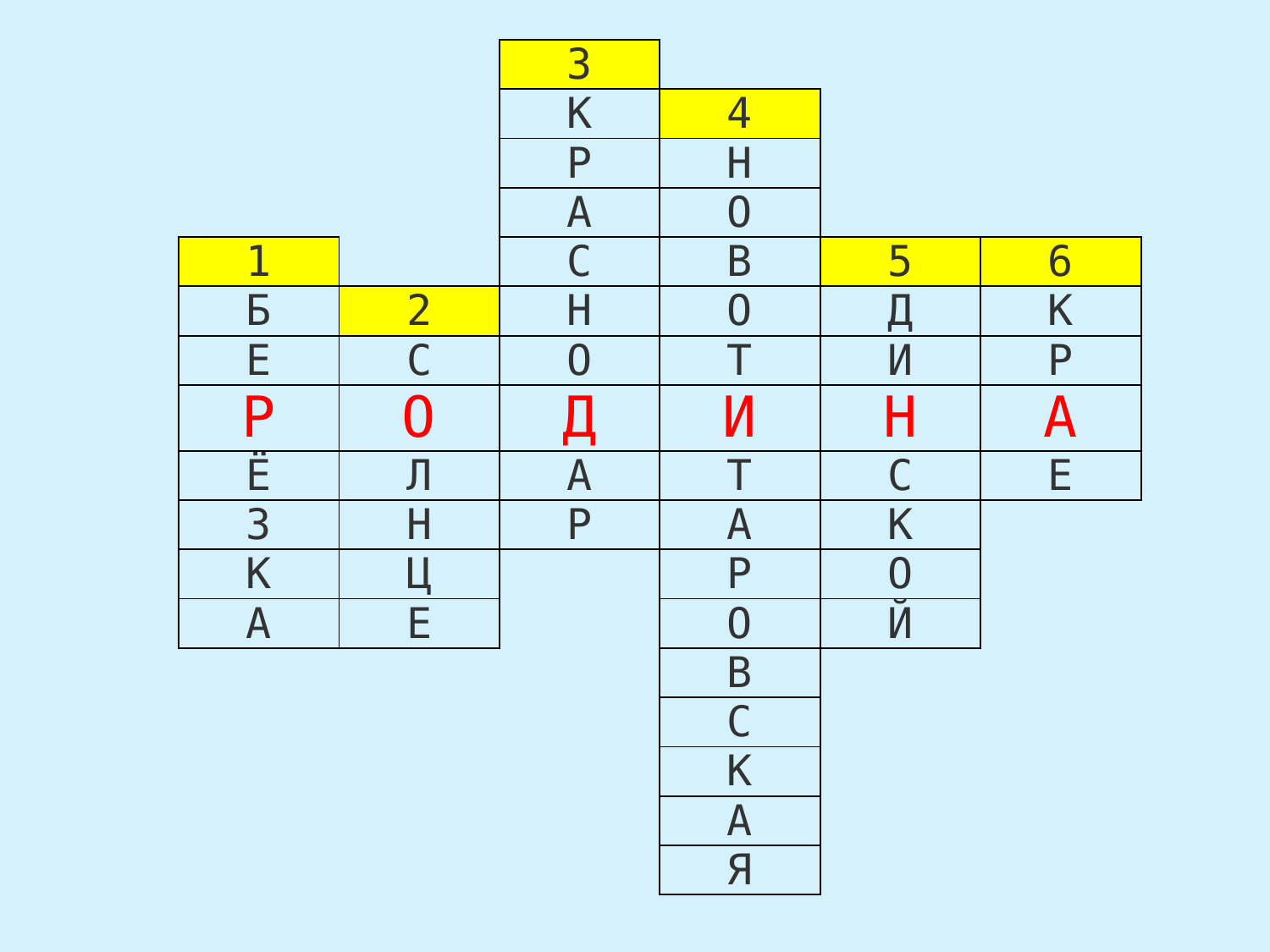

|  |  | 3 |  |  |  |
| --- | --- | --- | --- | --- | --- |
|  |  | К | 4 |  |  |
|  |  | Р | Н |  |  |
|  |  | А | О |  |  |
| 1 |  | С | В | 5 | 6 |
| Б | 2 | Н | О | Д | К |
| Е | С | О | Т | И | Р |
| Р | О | Д | И | Н | А |
| Ё | Л | А | Т | С | Е |
| З | Н | Р | А | К |  |
| К | Ц |  | Р | О |  |
| А | Е |  | О | Й |  |
|  |  |  | В |  |  |
|  |  |  | С |  |  |
|  |  |  | К |  |  |
|  |  |  | А |  |  |
|  |  |  | Я |  |  |